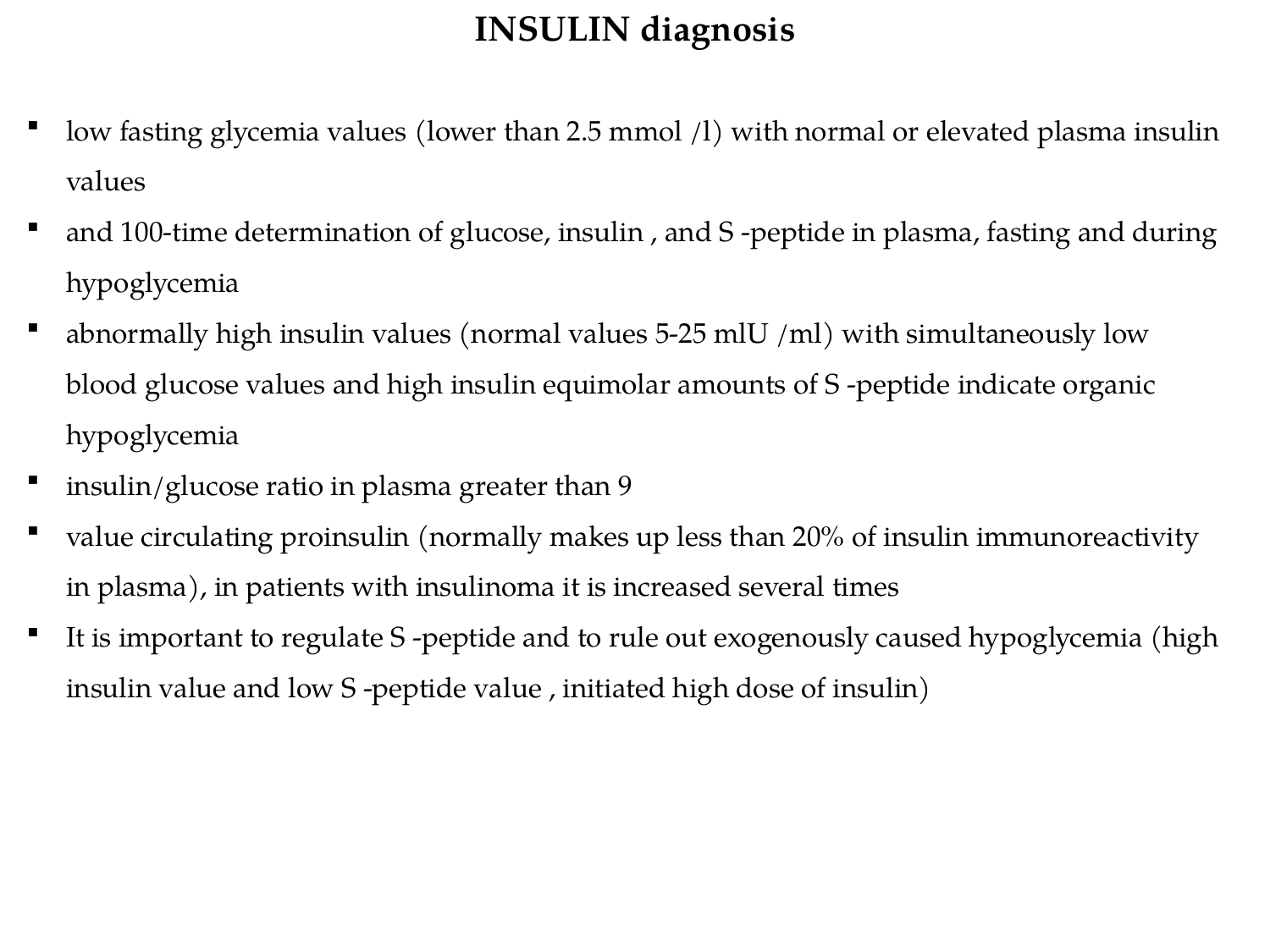

INSULIN diagnosis
low fasting glycemia values (lower than 2.5 mmol /l) with normal or elevated plasma insulin values
and 100-time determination of glucose, insulin , and S -peptide in plasma, fasting and during hypoglycemia
abnormally high insulin values (normal values 5-25 mlU /ml) with simultaneously low blood glucose values and high insulin equimolar amounts of S -peptide indicate organic hypoglycemia
insulin/glucose ratio in plasma greater than 9
value circulating proinsulin (normally makes up less than 20% of insulin immunoreactivity in plasma), in patients with insulinoma it is increased several times
It is important to regulate S -peptide and to rule out exogenously caused hypoglycemia (high insulin value and low S -peptide value , initiated high dose of insulin)